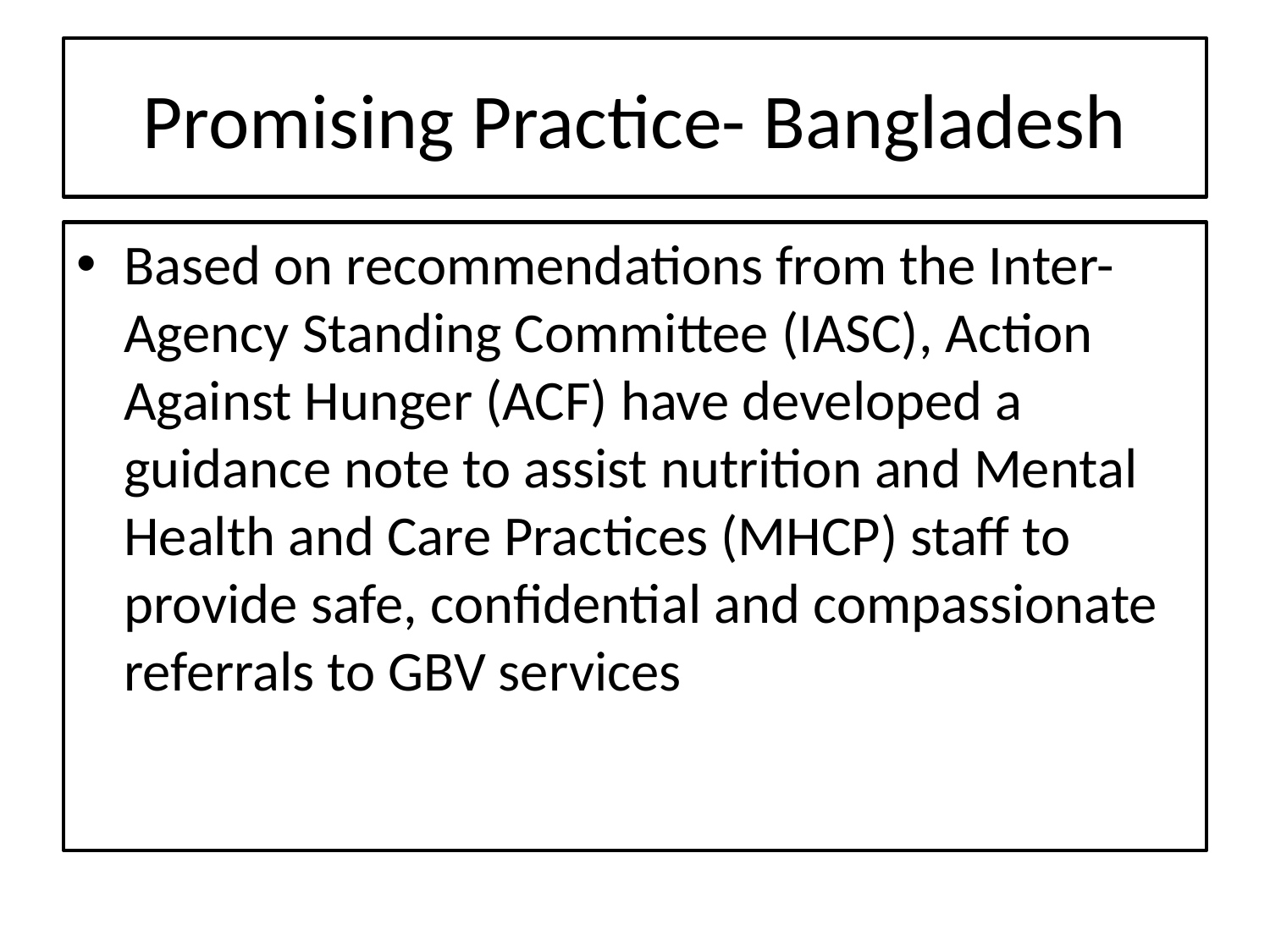

# Promising Practice- Bangladesh
Based on recommendations from the Inter-Agency Standing Committee (IASC), Action Against Hunger (ACF) have developed a guidance note to assist nutrition and Mental Health and Care Practices (MHCP) staff to provide safe, confidential and compassionate referrals to GBV services